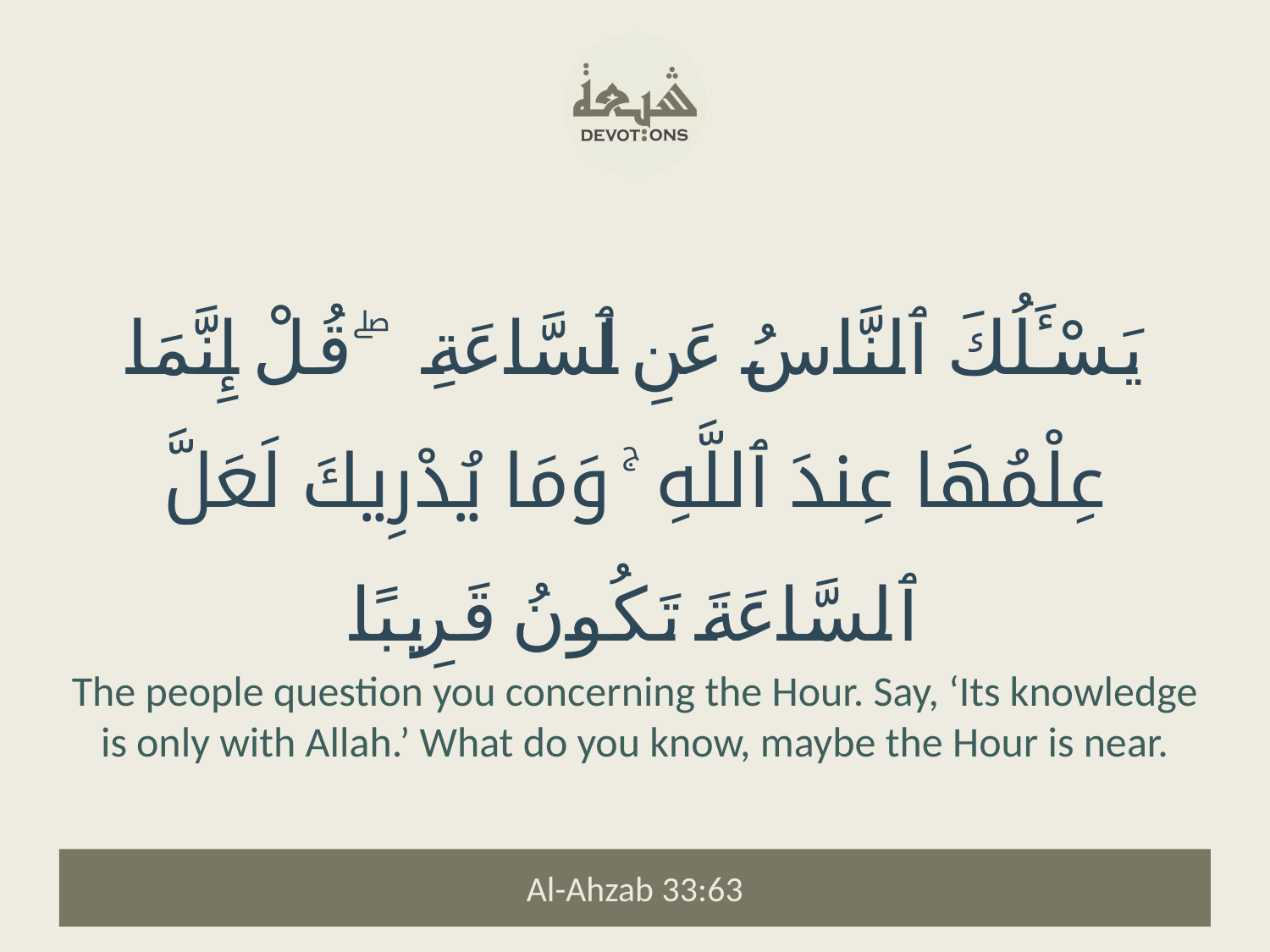

يَسْـَٔلُكَ ٱلنَّاسُ عَنِ ٱلسَّاعَةِ ۖ قُلْ إِنَّمَا عِلْمُهَا عِندَ ٱللَّهِ ۚ وَمَا يُدْرِيكَ لَعَلَّ ٱلسَّاعَةَ تَكُونُ قَرِيبًا
The people question you concerning the Hour. Say, ‘Its knowledge is only with Allah.’ What do you know, maybe the Hour is near.
Al-Ahzab 33:63